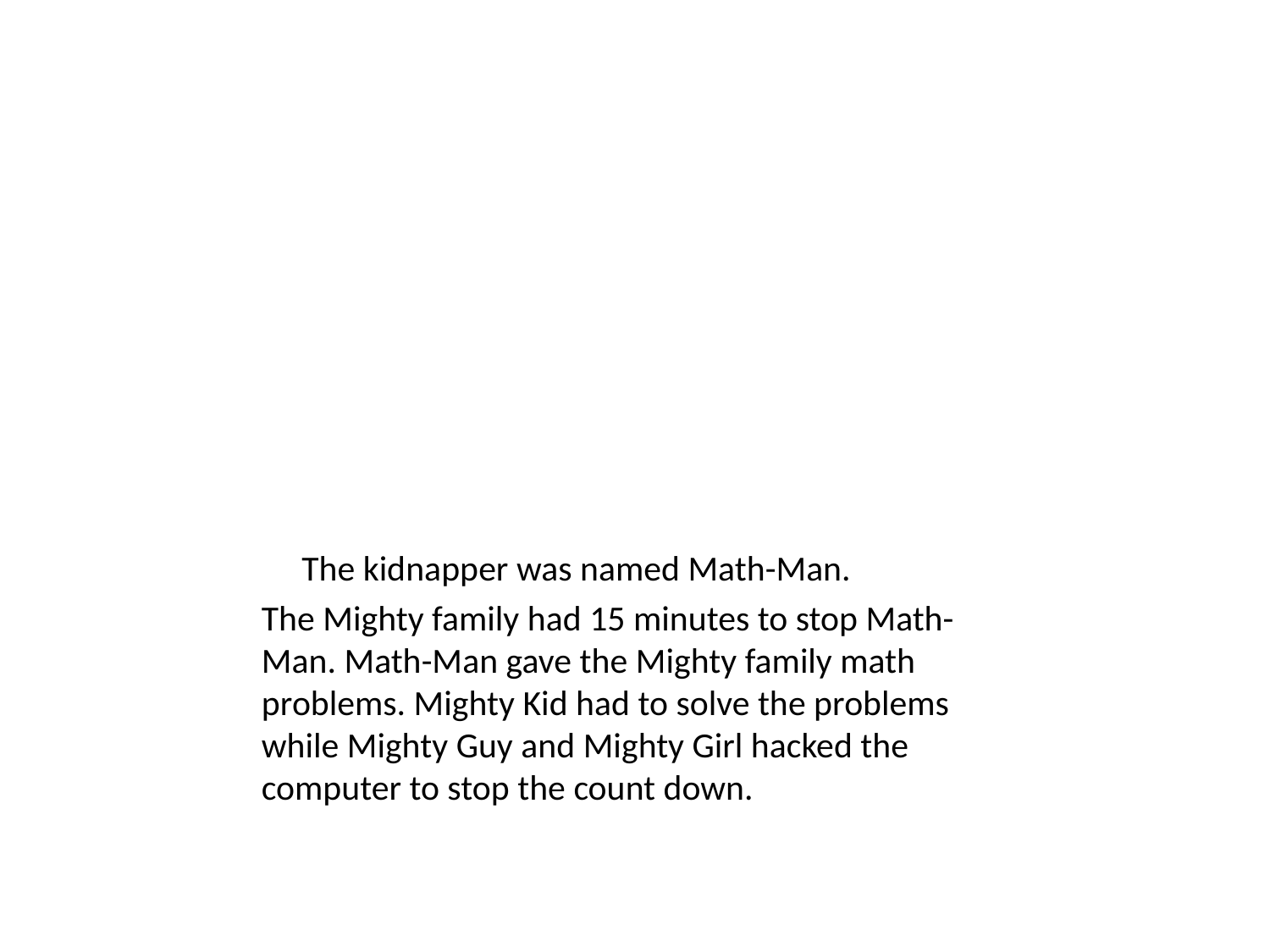

The kidnapper was named Math-Man.
The Mighty family had 15 minutes to stop Math-Man. Math-Man gave the Mighty family math problems. Mighty Kid had to solve the problems while Mighty Guy and Mighty Girl hacked the computer to stop the count down.